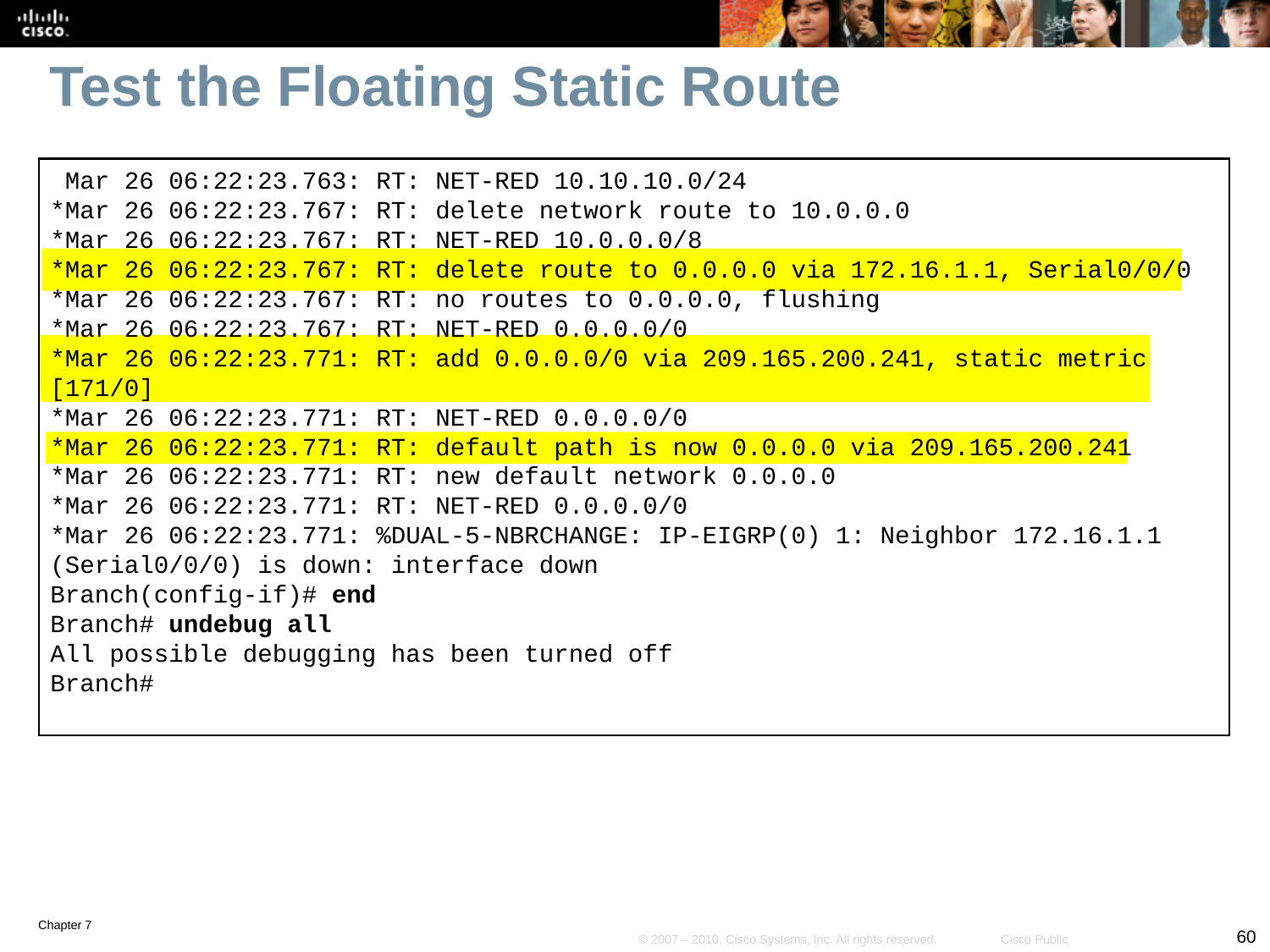

# Test the Floating Static Route
 Mar 26 06:22:23.763: RT: NET-RED 10.10.10.0/24
*Mar 26 06:22:23.767: RT: delete network route to 10.0.0.0
*Mar 26 06:22:23.767: RT: NET-RED 10.0.0.0/8
*Mar 26 06:22:23.767: RT: delete route to 0.0.0.0 via 172.16.1.1, Serial0/0/0
*Mar 26 06:22:23.767: RT: no routes to 0.0.0.0, flushing
*Mar 26 06:22:23.767: RT: NET-RED 0.0.0.0/0
*Mar 26 06:22:23.771: RT: add 0.0.0.0/0 via 209.165.200.241, static metric [171/0]
*Mar 26 06:22:23.771: RT: NET-RED 0.0.0.0/0
*Mar 26 06:22:23.771: RT: default path is now 0.0.0.0 via 209.165.200.241
*Mar 26 06:22:23.771: RT: new default network 0.0.0.0
*Mar 26 06:22:23.771: RT: NET-RED 0.0.0.0/0
*Mar 26 06:22:23.771: %DUAL-5-NBRCHANGE: IP-EIGRP(0) 1: Neighbor 172.16.1.1 (Serial0/0/0) is down: interface down
Branch(config-if)# end
Branch# undebug all
All possible debugging has been turned off
Branch#